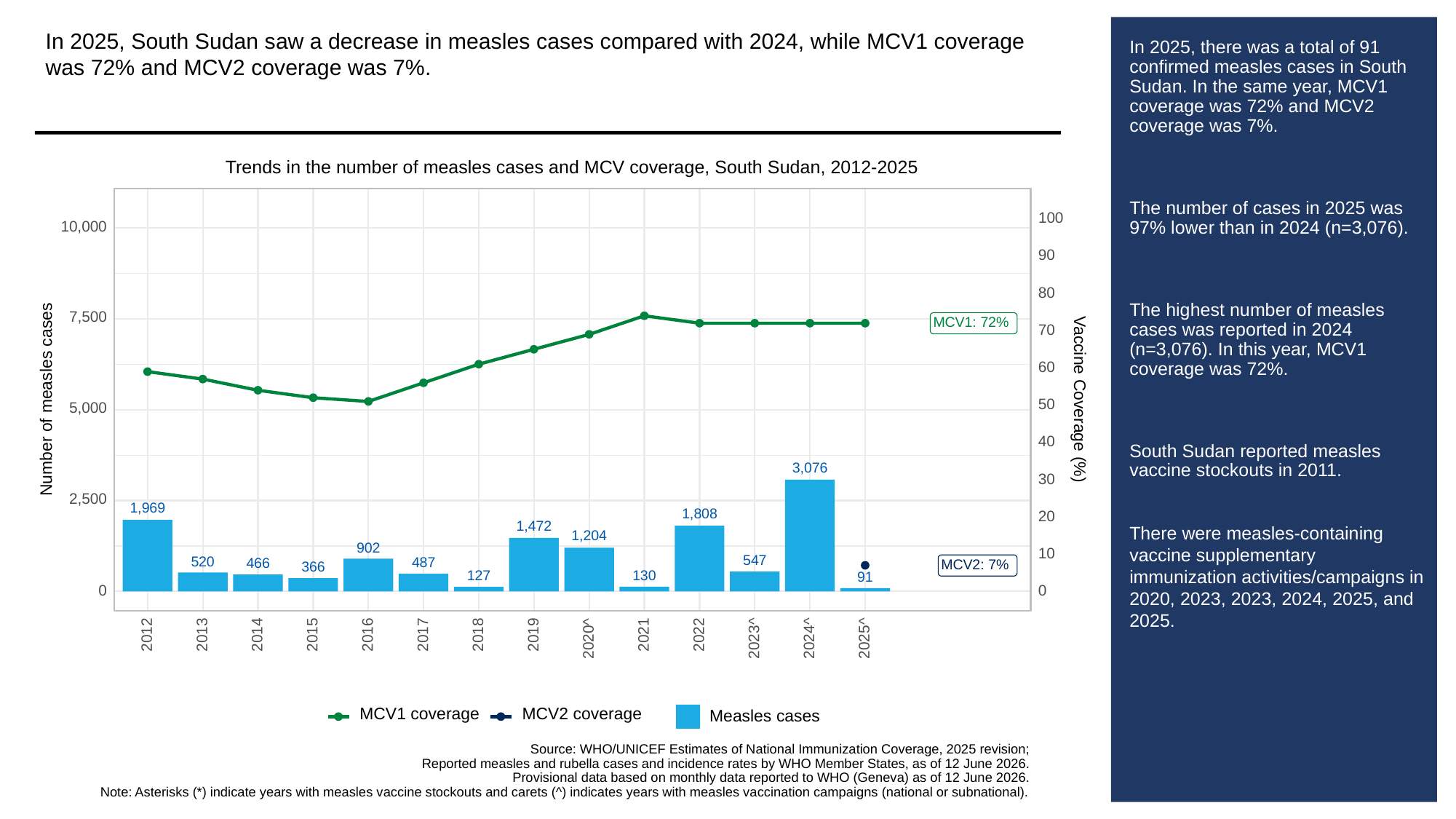

In 2025, South Sudan saw a decrease in measles cases compared with 2024, while MCV1 coverage was 72% and MCV2 coverage was 7%.
# In 2025, there was a total of 91 confirmed measles cases in South Sudan. In the same year, MCV1 coverage was 72% and MCV2 coverage was 7%.

The number of cases in 2025 was 97% lower than in 2024 (n=3,076).

The highest number of measles cases was reported in 2024 (n=3,076). In this year, MCV1 coverage was 72%.

South Sudan reported measles vaccine stockouts in 2011.

There were measles-containing vaccine supplementary immunization activities/campaigns in 2020, 2023, 2023, 2024, 2025, and 2025.

Trends in the number of measles cases and MCV coverage, South Sudan, 2012-2025

100
10,000

90

80
7,500

MCV1: 72%

70

60

Vaccine Coverage (%)
Number of measles cases

50
5,000

40

3,076
30

2,500

1,969
1,808
20

1,472

1,204

902

10

547
520
487

466
MCV2: 7%

366

130
127

91

0
0

2013
2012
2014
2015
2016
2017
2018
2019
2021
2022
2023^
2020^
2024^
2025^

MCV1 coverage
MCV2 coverage
Measles cases

Source: WHO/UNICEF Estimates of National Immunization Coverage, 2025 revision;
Reported measles and rubella cases and incidence rates by WHO Member States, as of 12 June 2026.
Provisional data based on monthly data reported to WHO (Geneva) as of 12 June 2026.
Note: Asterisks (*) indicate years with measles vaccine stockouts and carets (^) indicates years with measles vaccination campaigns (national or subnational).